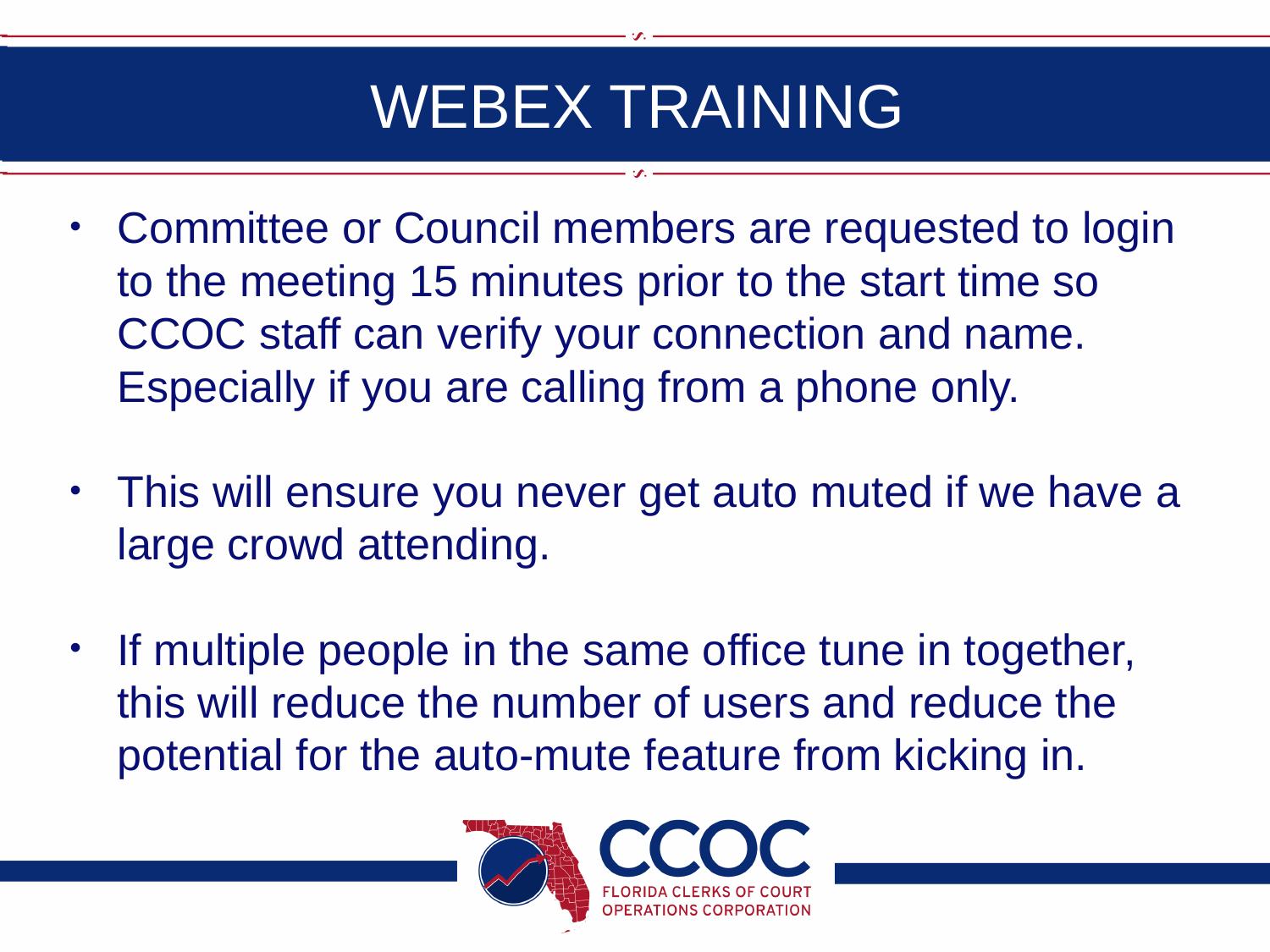

# WEBEX TRAINING
Committee or Council members are requested to login to the meeting 15 minutes prior to the start time so CCOC staff can verify your connection and name. Especially if you are calling from a phone only.
This will ensure you never get auto muted if we have a large crowd attending.
If multiple people in the same office tune in together, this will reduce the number of users and reduce the potential for the auto-mute feature from kicking in.